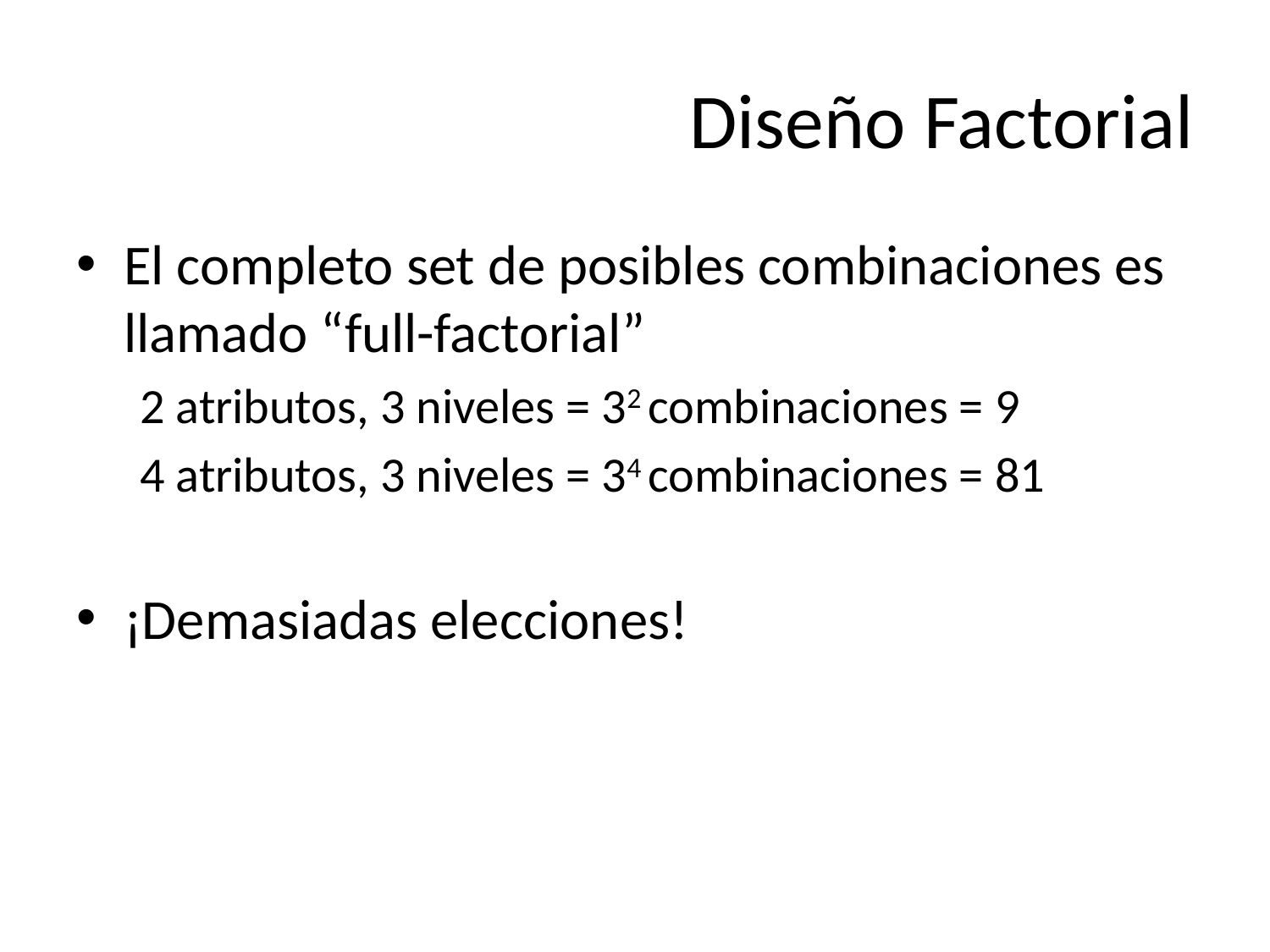

# Diseño Factorial
El completo set de posibles combinaciones es llamado “full-factorial”
2 atributos, 3 niveles = 32 combinaciones = 9
4 atributos, 3 niveles = 34 combinaciones = 81

¡Demasiadas elecciones!